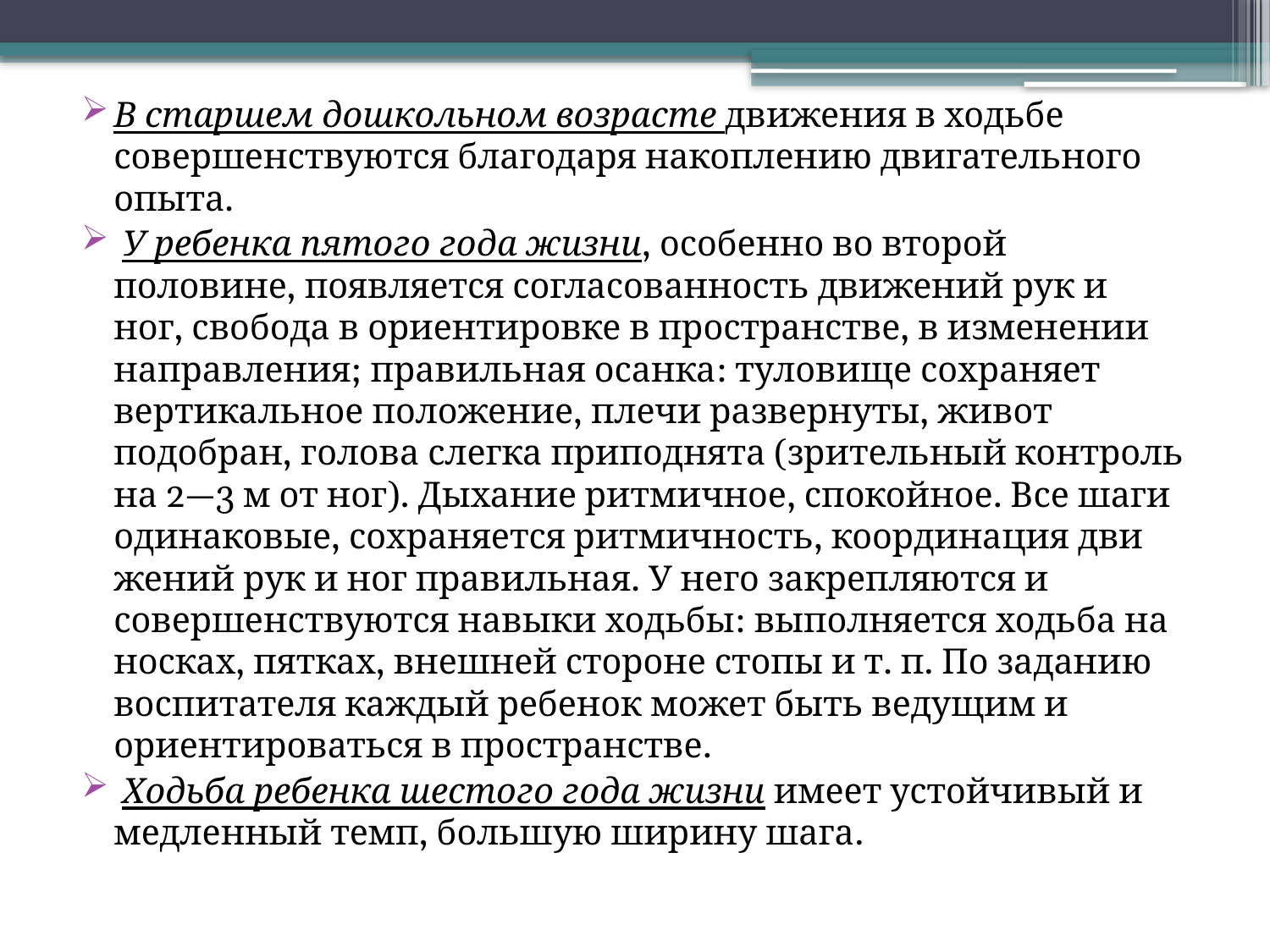

В старшем дошкольном возрасте движения в ходьбе совершен­ствуются благодаря накоплению двигательного опыта.
 У ребенка пятого года жизни, особенно во второй половине, появляется согласованность движений рук и ног, свобода в ориен­тировке в пространстве, в изменении направления; правильная осанка: туловище сохраняет вертикальное положение, плечи раз­вернуты, живот подобран, голова слегка приподнята (зрительный контроль на 2—3 м от ног). Дыхание ритмичное, спокойное. Все шаги одинаковые, сохраняется ритмичность, координация дви­жений рук и ног правильная. У него закрепляются и совершенству­ются навыки ходьбы: выполняется ходьба на носках, пятках, внеш­ней стороне стопы и т. п. По заданию воспитателя каждый ребенок может быть ведущим и ориентироваться в пространстве.
 Ходьба ребенка шестого года жизни имеет устойчивый и мед­ленный темп, большую ширину шага.